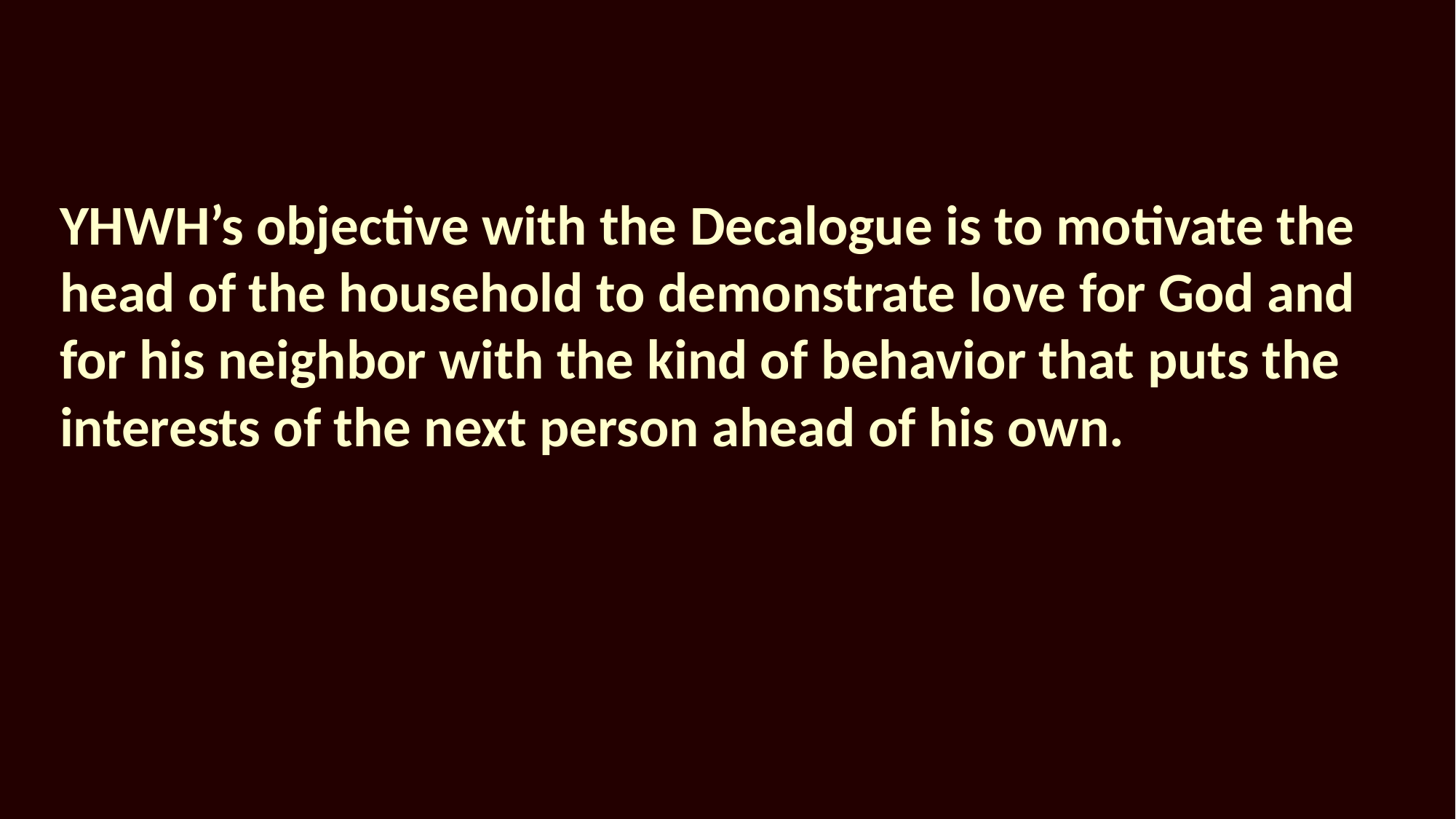

YHWH’s objective with the Decalogue is to motivate the head of the household to demonstrate love for God and for his neighbor with the kind of behavior that puts the interests of the next person ahead of his own.